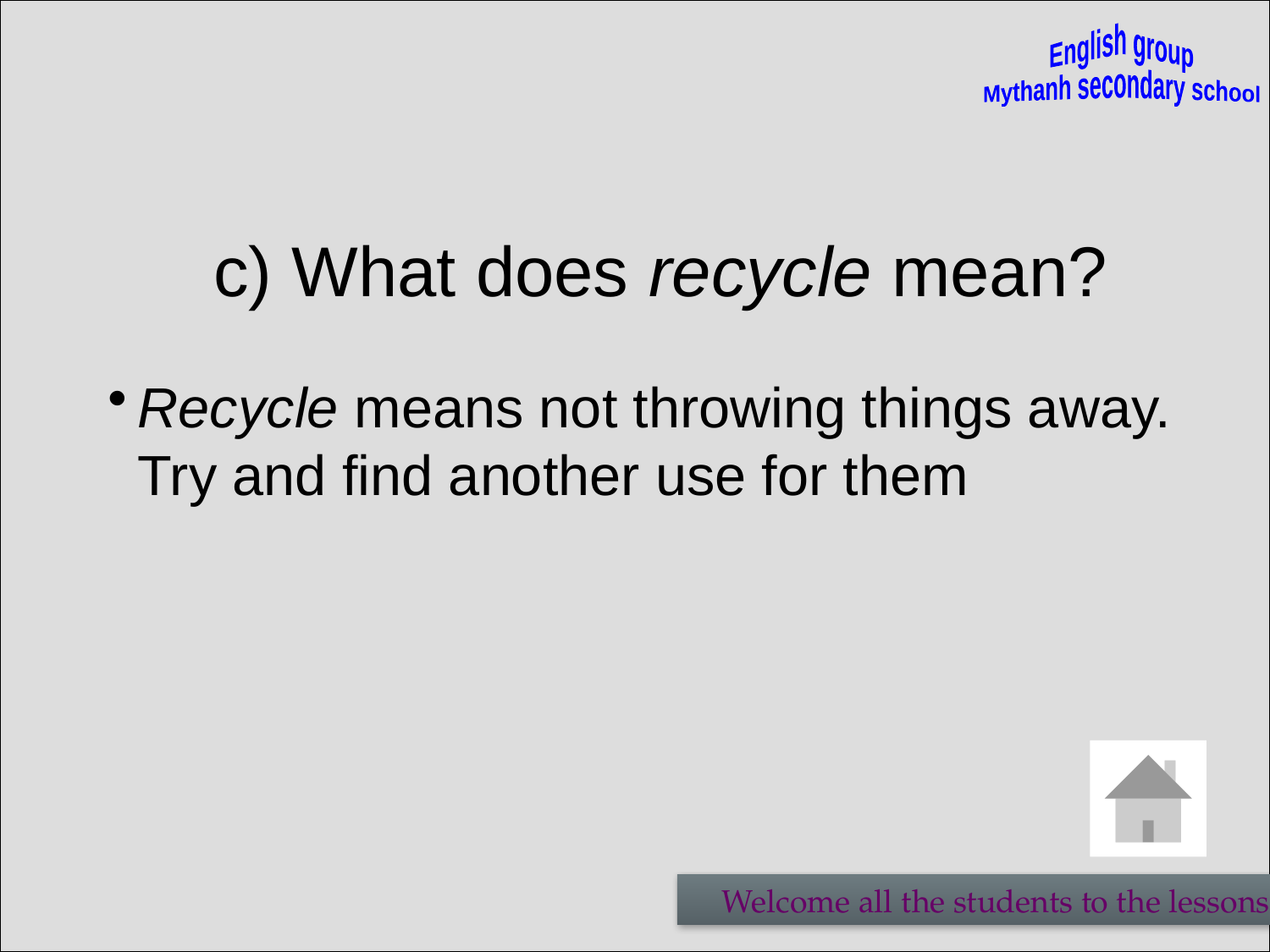

English group
Mythanh secondary school

c) What does recycle mean?
Recycle means not throwing things away. Try and find another use for them

    Welcome all the students to the lessons of English group - My Thanh Secondary school.